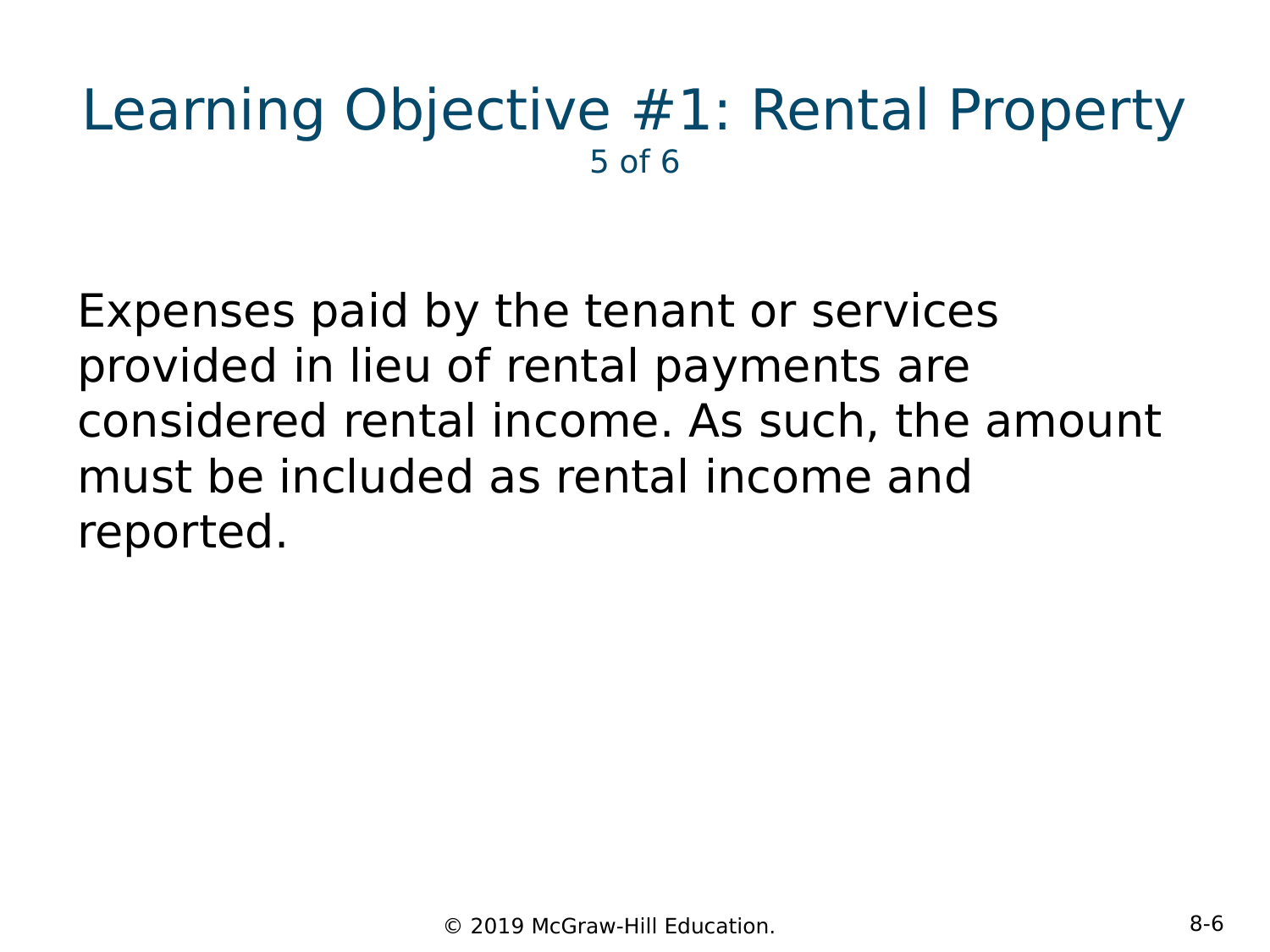

# Learning Objective #1: Rental Property 5 of 6
Expenses paid by the tenant or services provided in lieu of rental payments are considered rental income. As such, the amount must be included as rental income and reported.